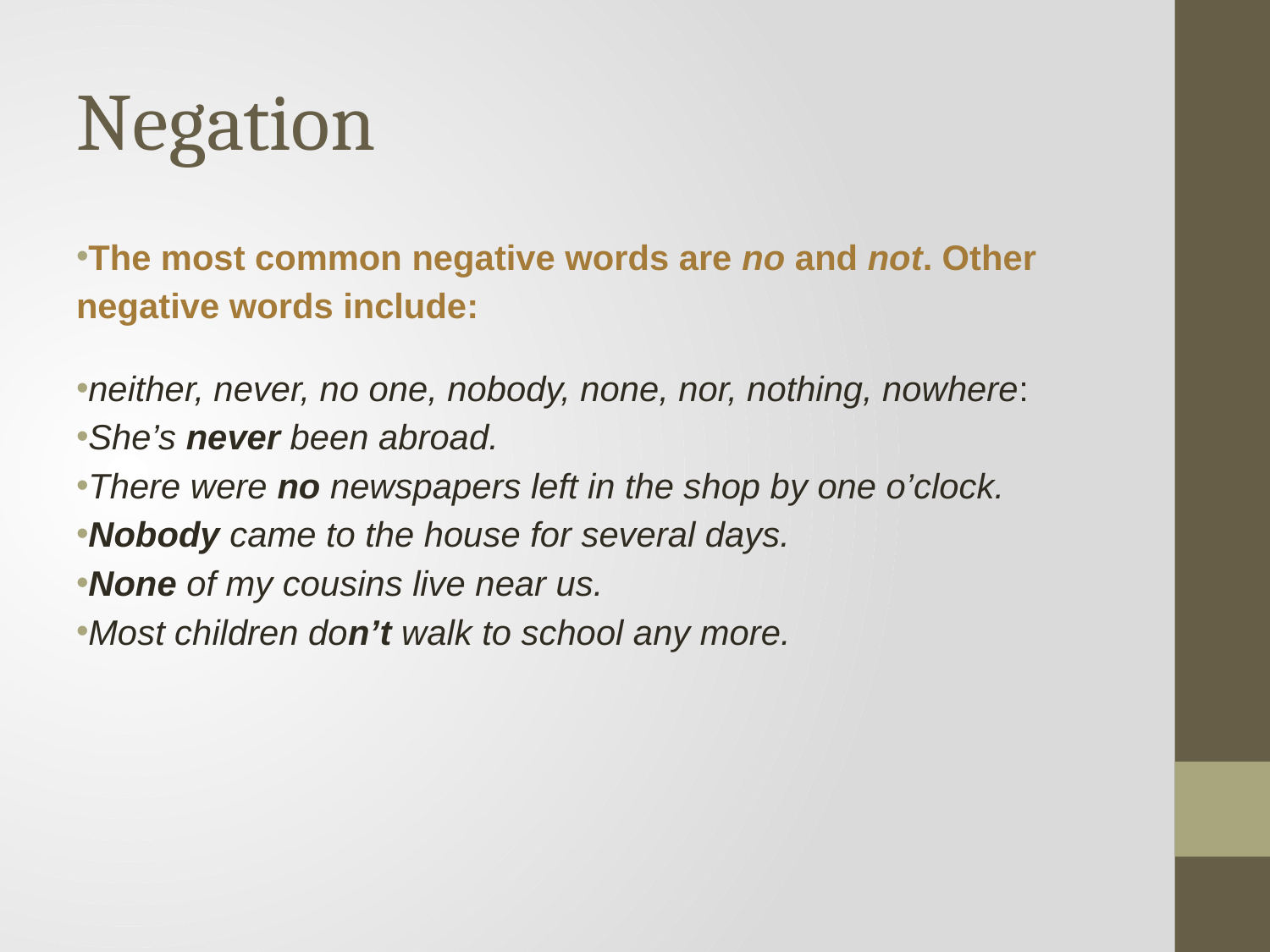

# Negation
The most common negative words are no and not. Other negative words include:

neither, never, no one, nobody, none, nor, nothing, nowhere:
She’s never been abroad.
There were no newspapers left in the shop by one o’clock.
Nobody came to the house for several days.
None of my cousins live near us.
Most children don’t walk to school any more.